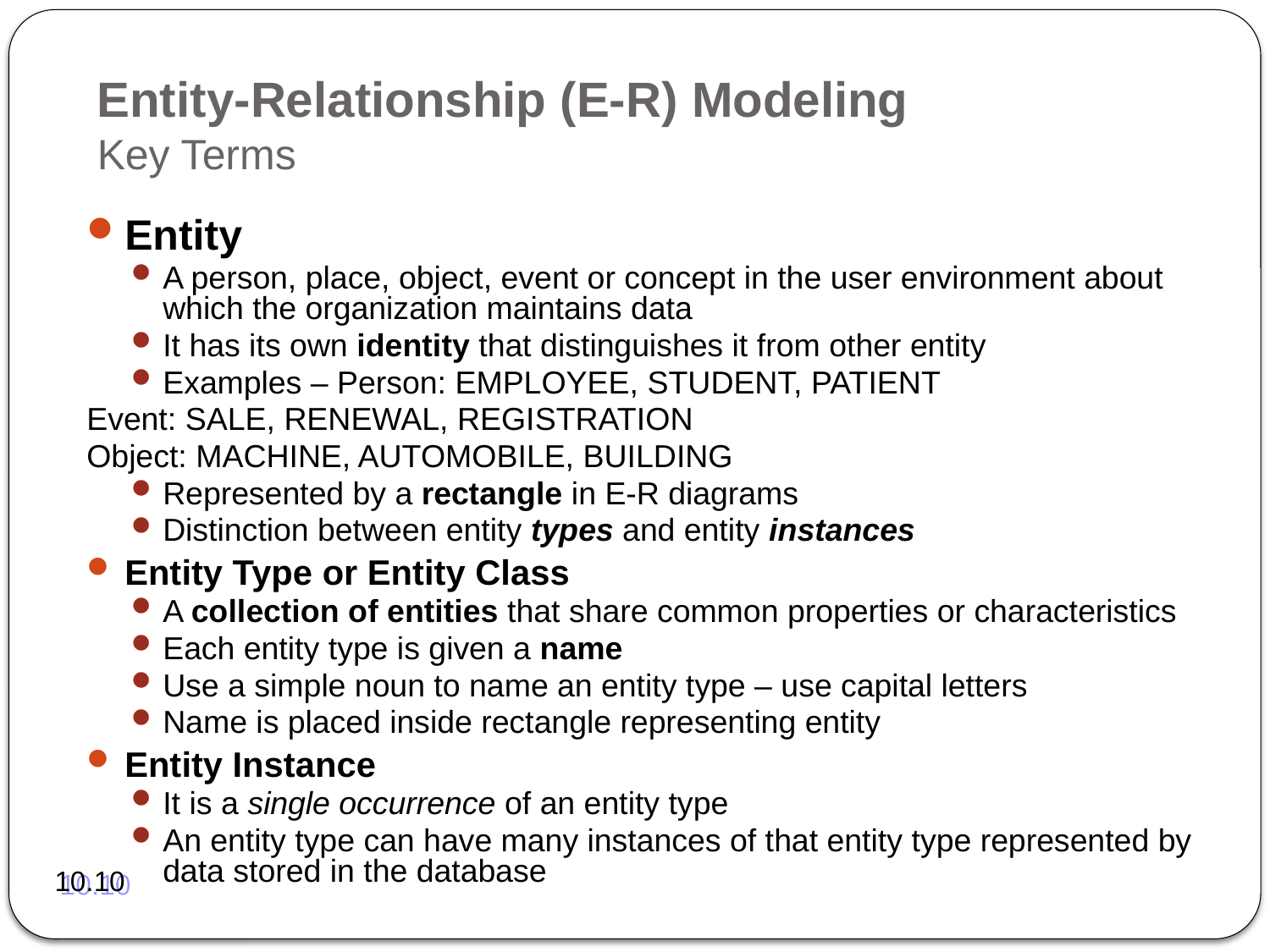

# Entity-Relationship (E-R) Modeling Key Terms
Entity
A person, place, object, event or concept in the user environment about which the organization maintains data
It has its own identity that distinguishes it from other entity
Examples – Person: EMPLOYEE, STUDENT, PATIENT
			      Event: SALE, RENEWAL, REGISTRATION
			      Object: MACHINE, AUTOMOBILE, BUILDING
Represented by a rectangle in E-R diagrams
Distinction between entity types and entity instances
Entity Type or Entity Class
A collection of entities that share common properties or characteristics
Each entity type is given a name
Use a simple noun to name an entity type – use capital letters
Name is placed inside rectangle representing entity
Entity Instance
It is a single occurrence of an entity type
An entity type can have many instances of that entity type represented by data stored in the database
10.10